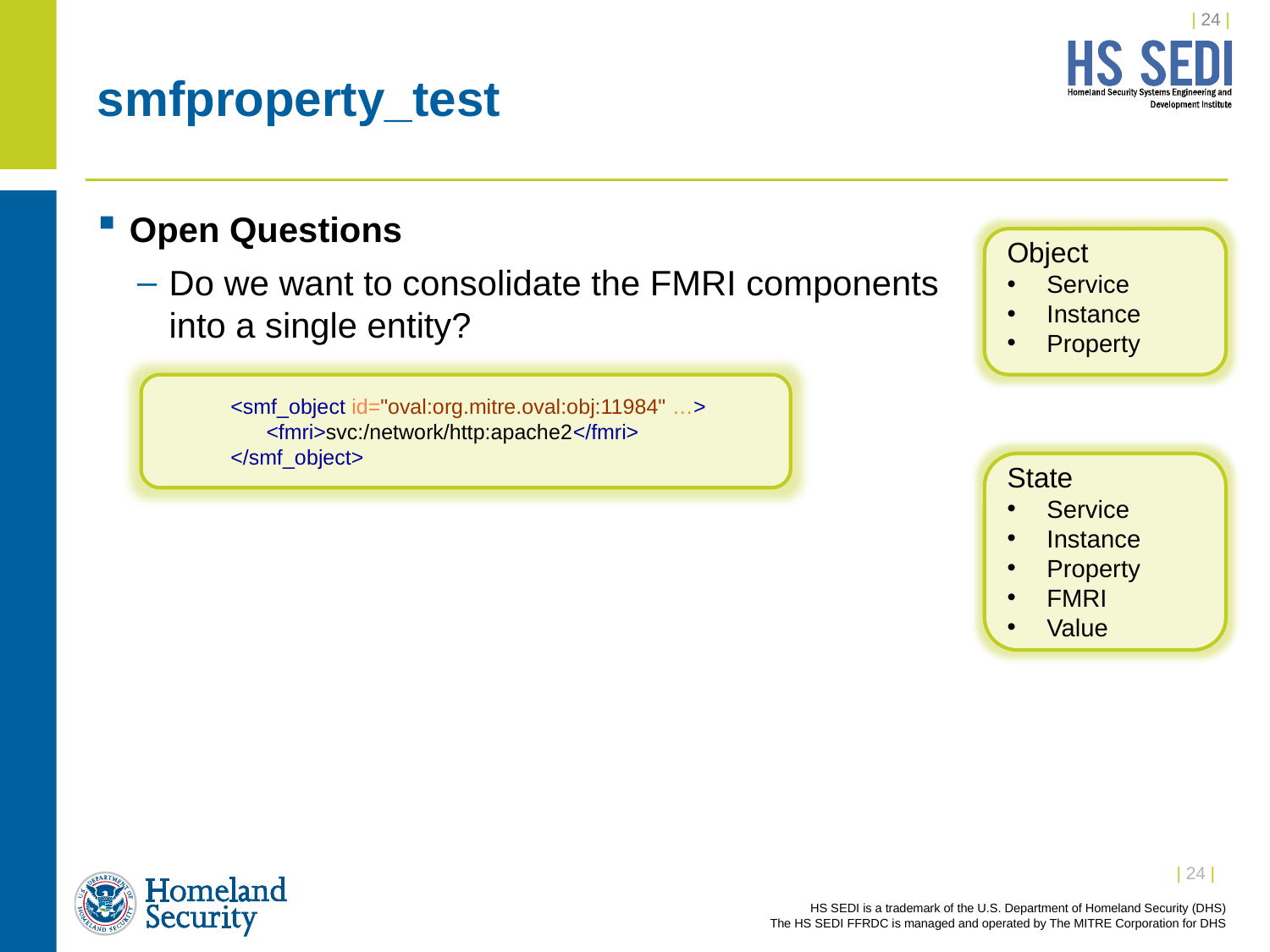

| 24 |
# smfproperty_test
Open Questions
Do we want to consolidate the FMRI components into a single entity?

Object
Service
Instance
Property
<smf_object id="oval:org.mitre.oval:obj:11984" …>
      <fmri>svc:/network/http:apache2</fmri>
</smf_object>
State
Service
Instance
Property
FMRI
Value

| 24 |